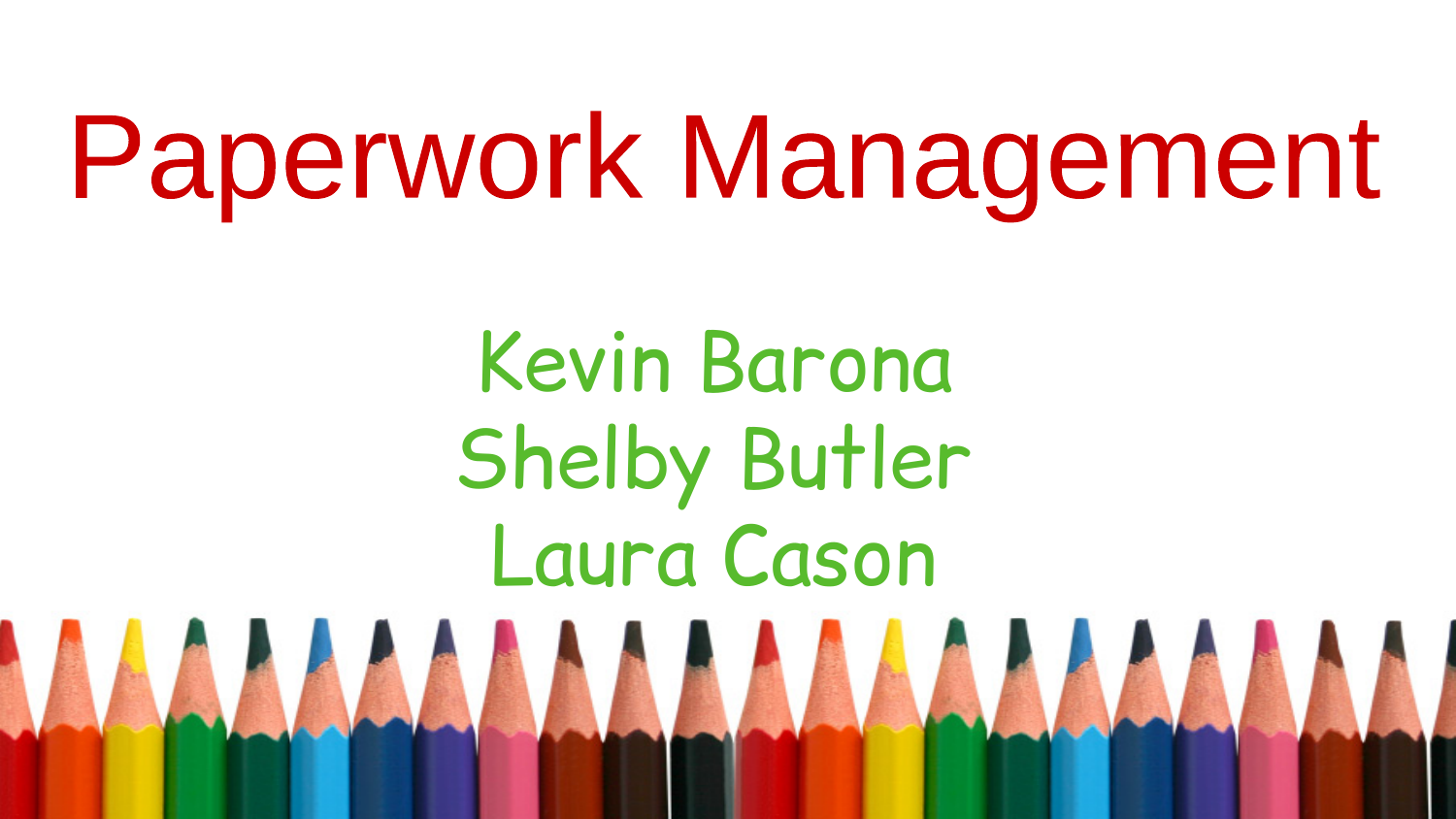

Paperwork Management
Kevin Barona
Shelby Butler
Laura Cason